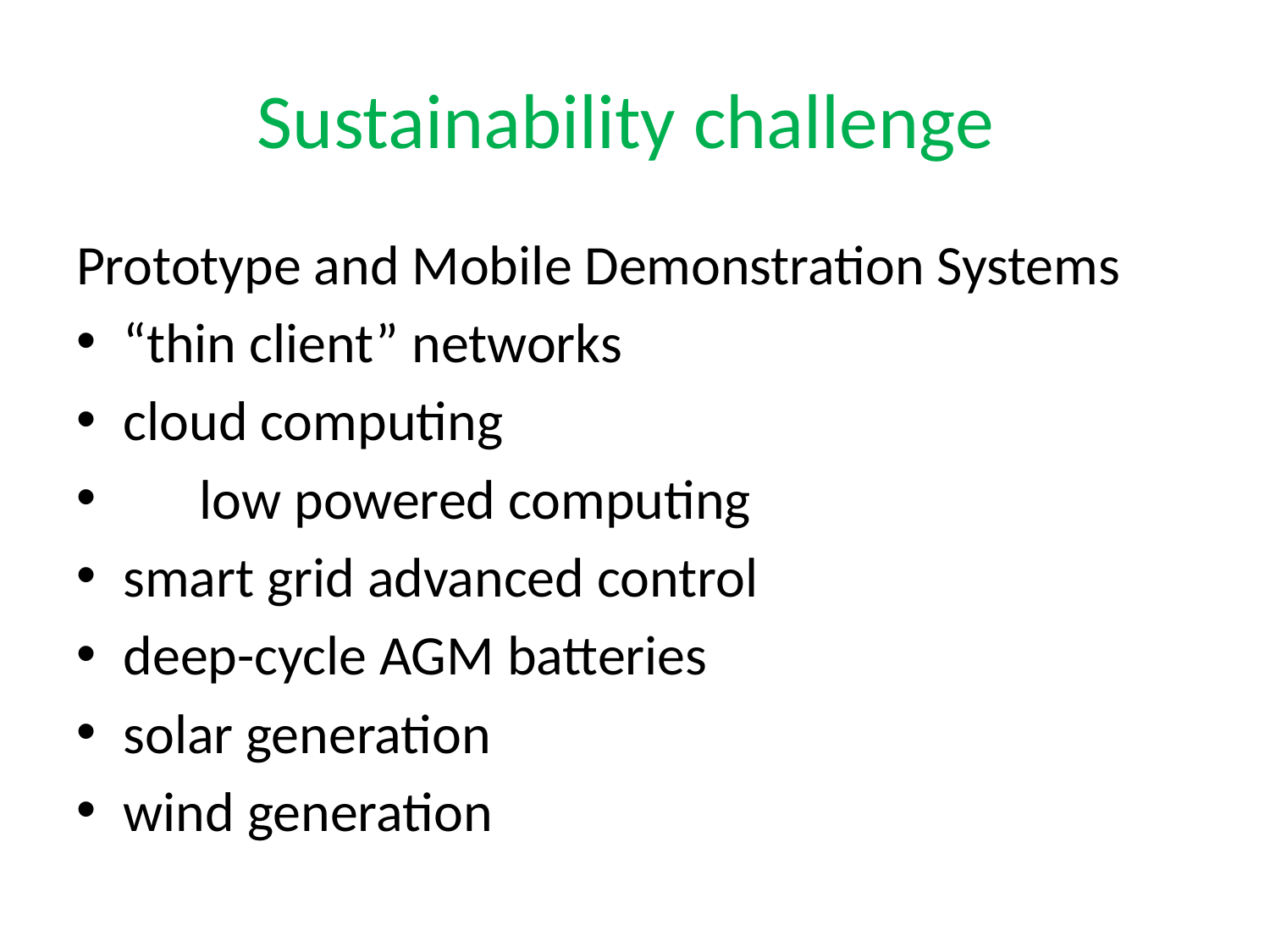

# Sustainability challenge
Prototype and Mobile Demonstration Systems
	“thin client” networks
	cloud computing
      low powered computing
	smart grid advanced control
	deep-cycle AGM batteries
	solar generation
	wind generation